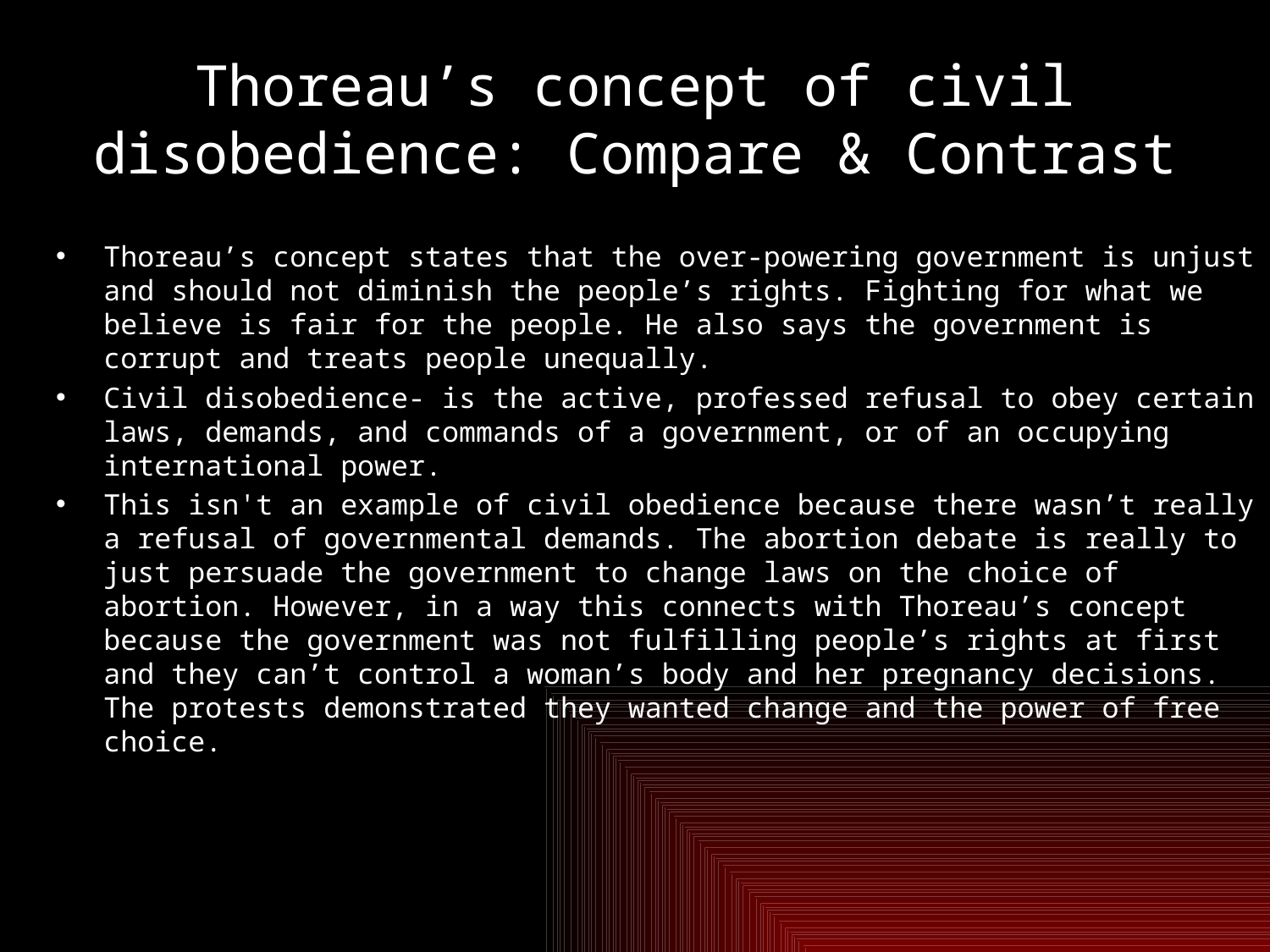

# Thoreau’s concept of civil disobedience: Compare & Contrast
Thoreau’s concept states that the over-powering government is unjust and should not diminish the people’s rights. Fighting for what we believe is fair for the people. He also says the government is corrupt and treats people unequally.
Civil disobedience- is the active, professed refusal to obey certain laws, demands, and commands of a government, or of an occupying international power.
This isn't an example of civil obedience because there wasn’t really a refusal of governmental demands. The abortion debate is really to just persuade the government to change laws on the choice of abortion. However, in a way this connects with Thoreau’s concept because the government was not fulfilling people’s rights at first and they can’t control a woman’s body and her pregnancy decisions. The protests demonstrated they wanted change and the power of free choice.